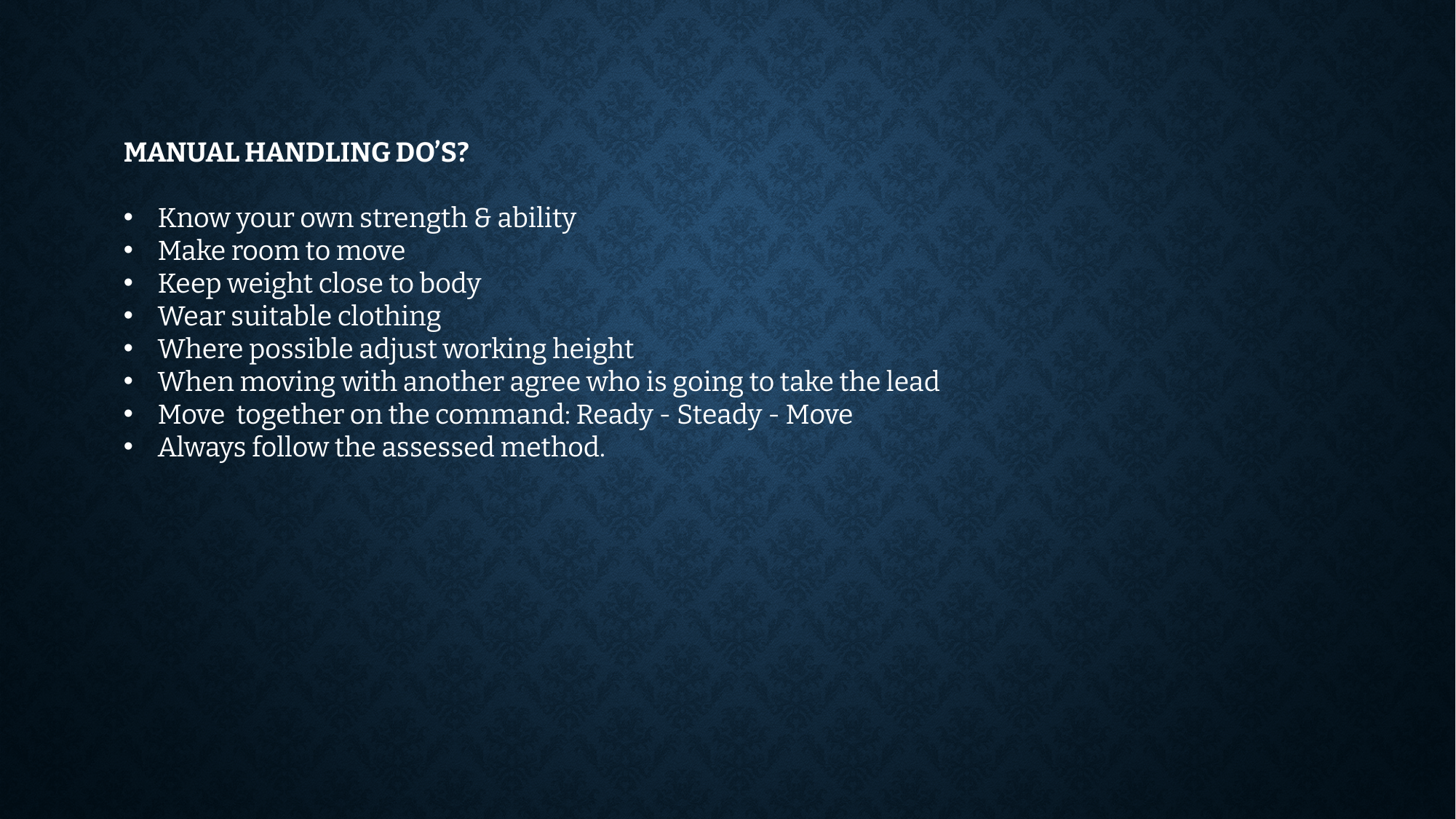

MANUAL HANDLING DO’S?

Know your own strength & ability
Make room to move
Keep weight close to body
Wear suitable clothing
Where possible adjust working height
When moving with another agree who is going to take the lead
Move  together on the command: Ready - Steady - Move
Always follow the assessed method.